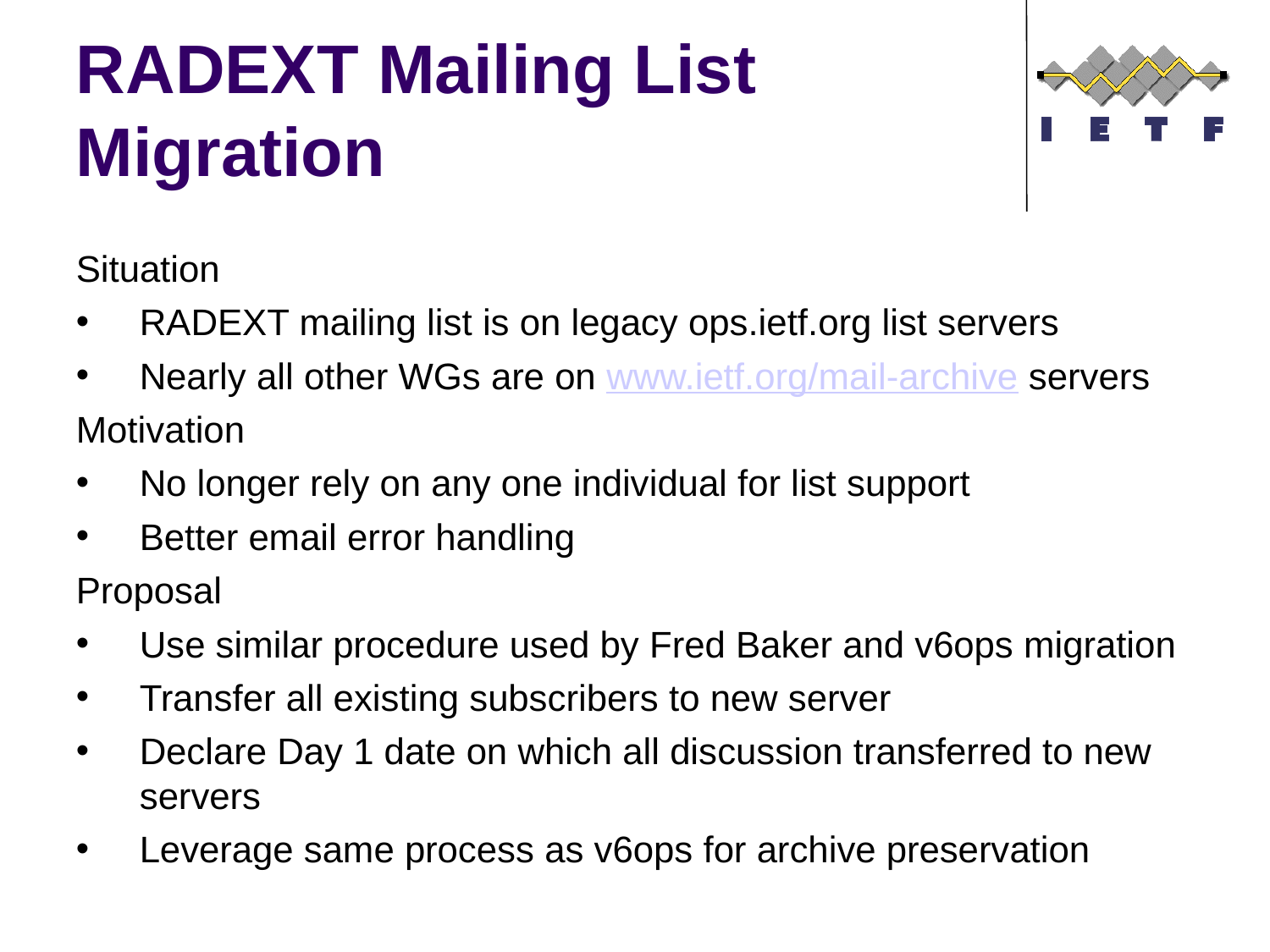

# RADEXT Mailing List Migration
Situation
RADEXT mailing list is on legacy ops.ietf.org list servers
Nearly all other WGs are on www.ietf.org/mail-archive servers
Motivation
No longer rely on any one individual for list support
Better email error handling
Proposal
Use similar procedure used by Fred Baker and v6ops migration
Transfer all existing subscribers to new server
Declare Day 1 date on which all discussion transferred to new servers
Leverage same process as v6ops for archive preservation